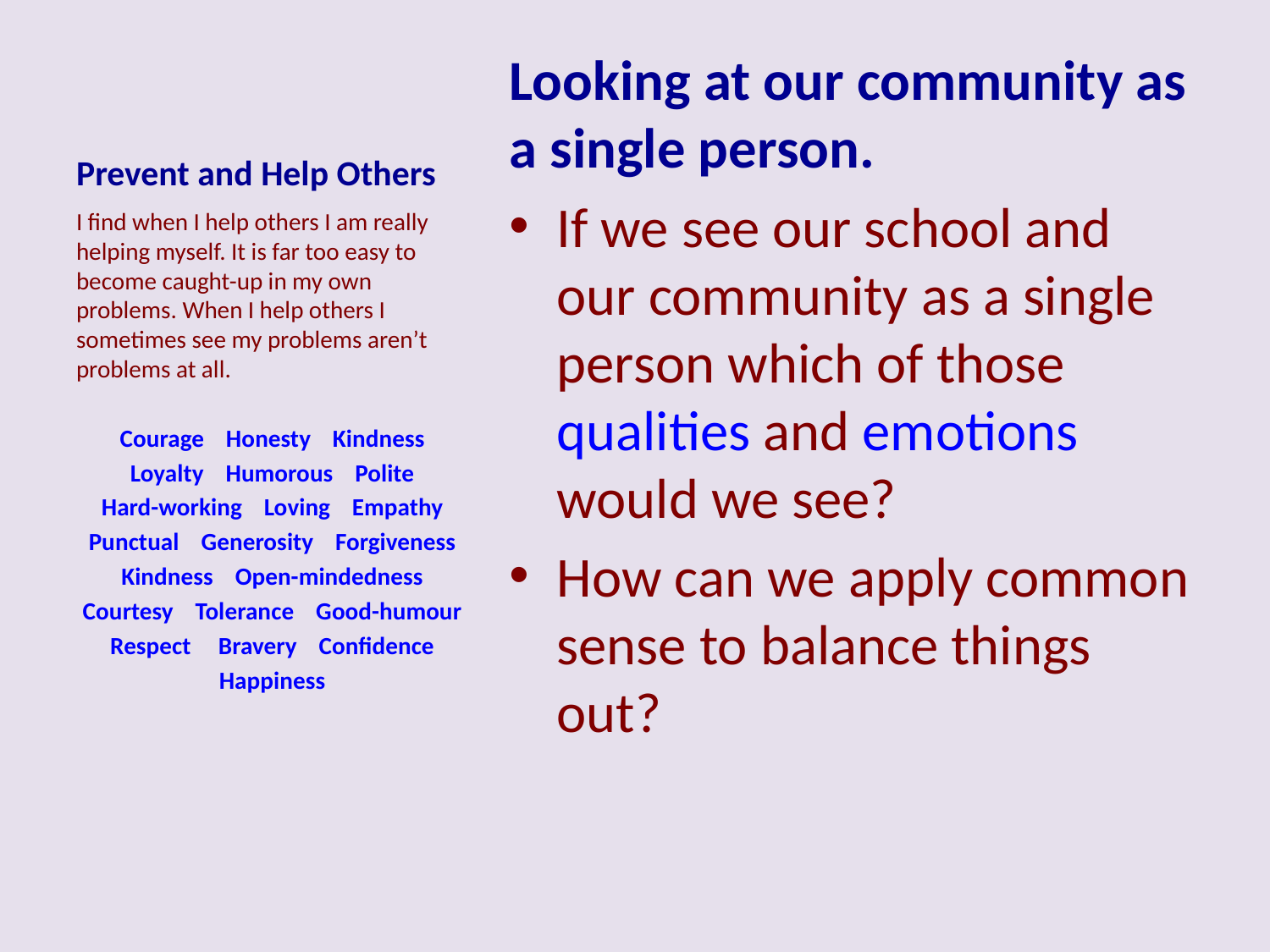

# Prevent and Help Others
Looking at our community as a single person.
If we see our school and our community as a single person which of those qualities and emotions would we see?
How can we apply common sense to balance things out?
I find when I help others I am really helping myself. It is far too easy to become caught-up in my own problems. When I help others I sometimes see my problems aren’t problems at all.

Courage    Honesty    Kindness
Loyalty    Humorous    Polite
Hard-working    Loving    Empathy
Punctual    Generosity    Forgiveness
Kindness    Open-mindedness
Courtesy    Tolerance    Good-humour
Respect     Bravery    Confidence
Happiness